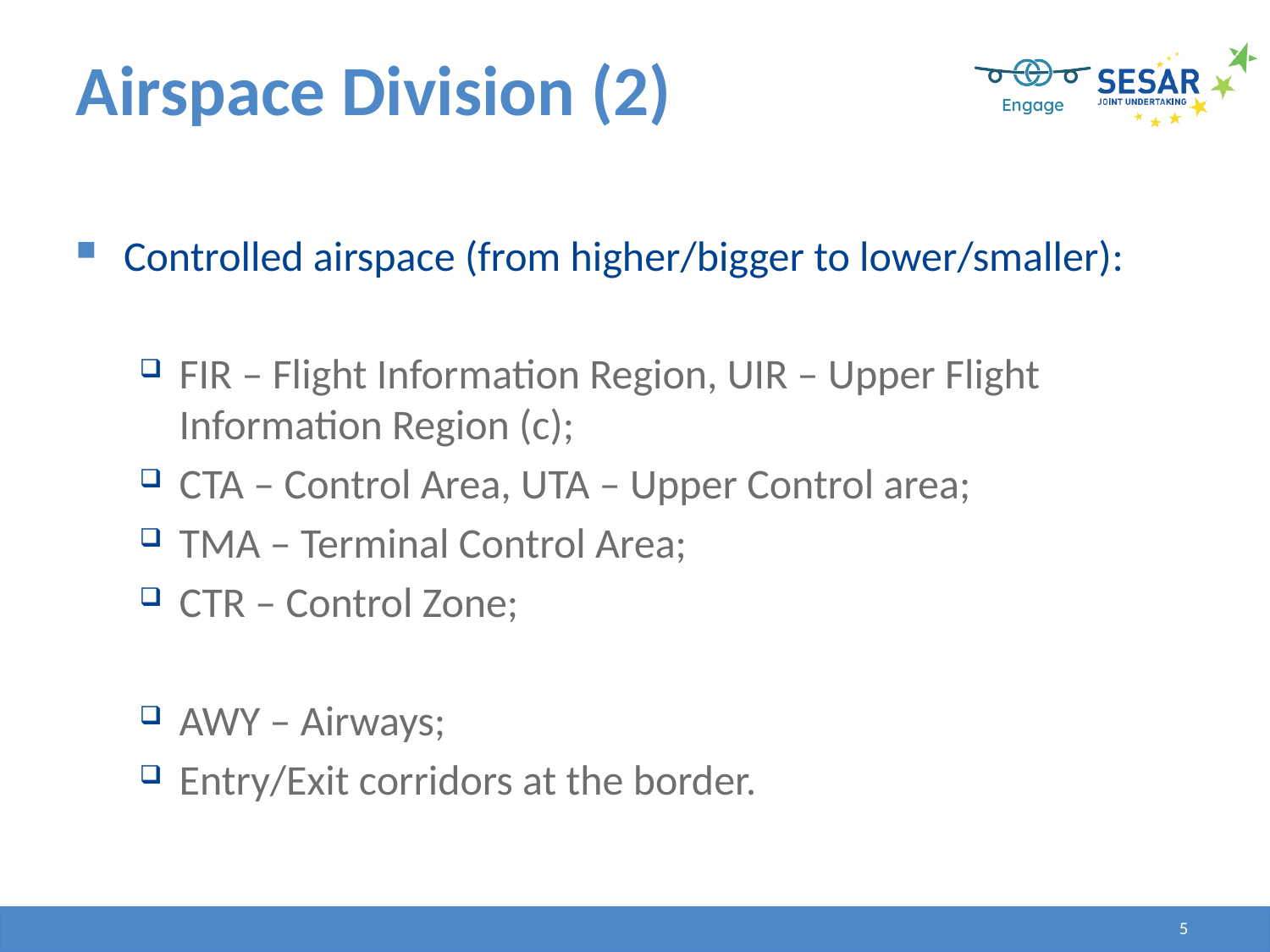

Airspace Division (2)
Controlled airspace (from higher/bigger to lower/smaller):

FIR – Flight Information Region, UIR – Upper Flight Information Region (c);
CTA – Control Area, UTA – Upper Control area;
TMA – Terminal Control Area;
CTR – Control Zone;

AWY – Airways;
Entry/Exit corridors at the border.

5